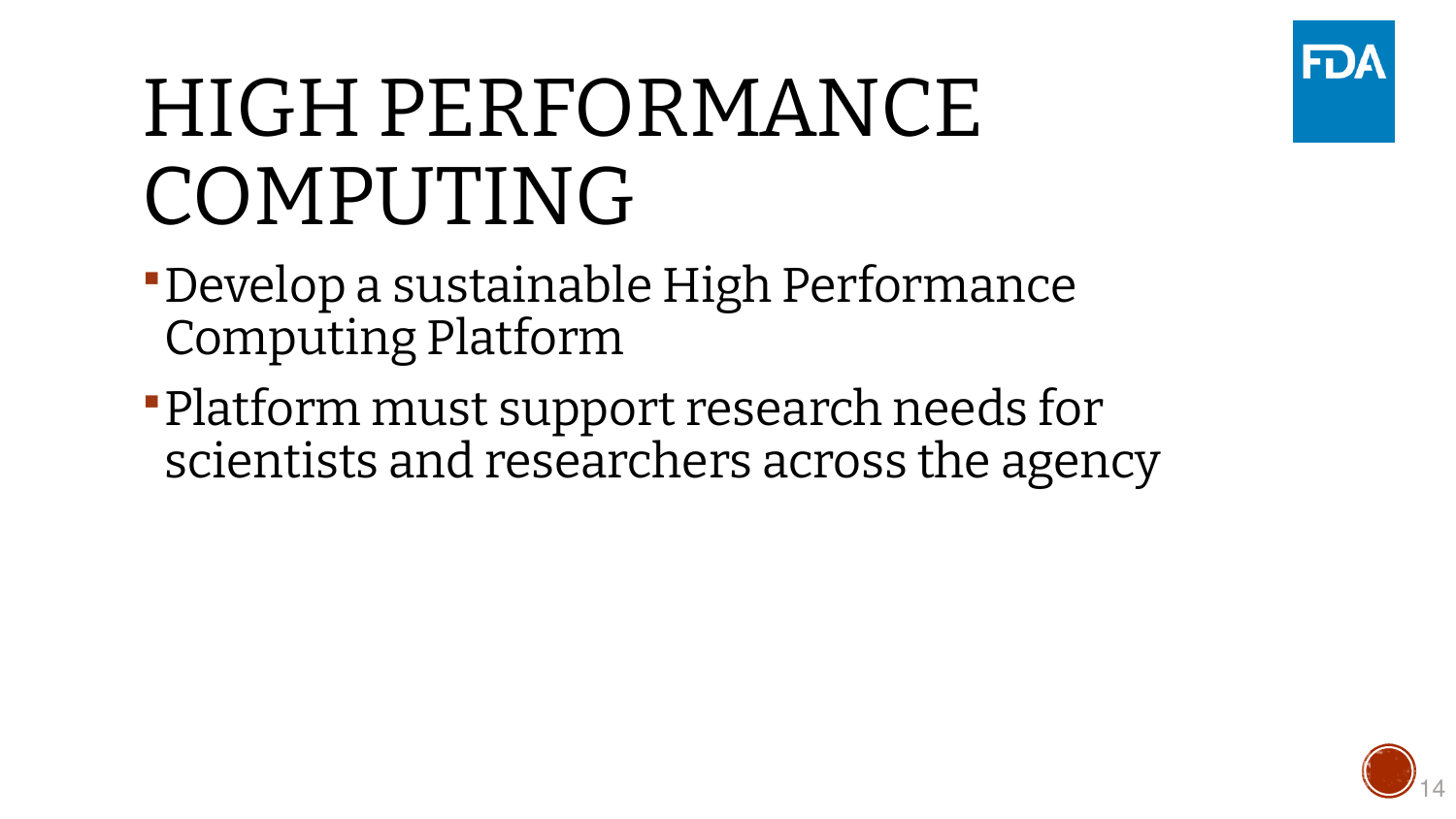

# High Performance Computing
Develop a sustainable High Performance Computing Platform
Platform must support research needs for scientists and researchers across the agency